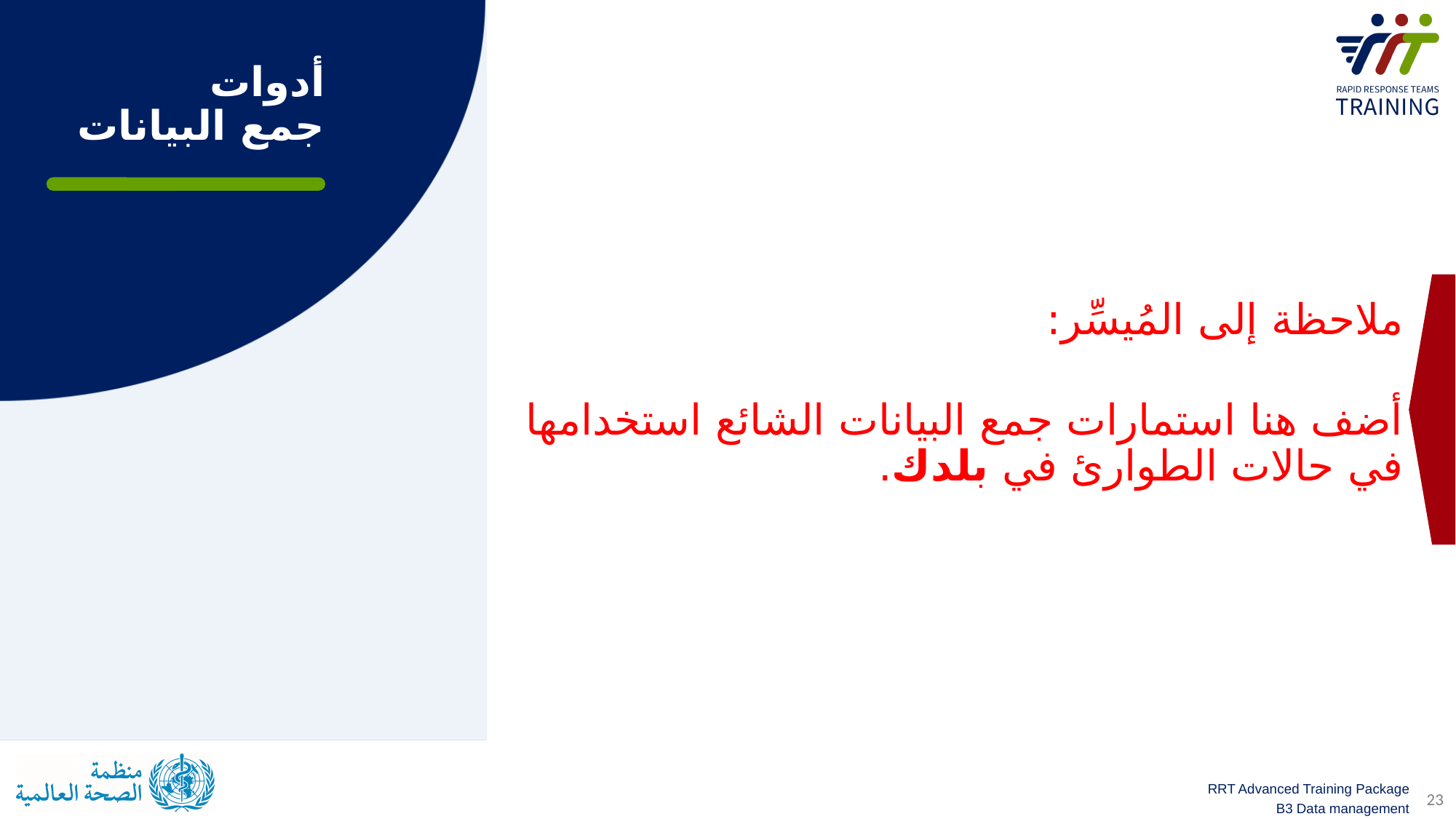

أدوات
جمع البيانات
ملاحظة إلى المُيسِّر:

أضف هنا استمارات جمع البيانات الشائع استخدامها في حالات الطوارئ في بلدك.